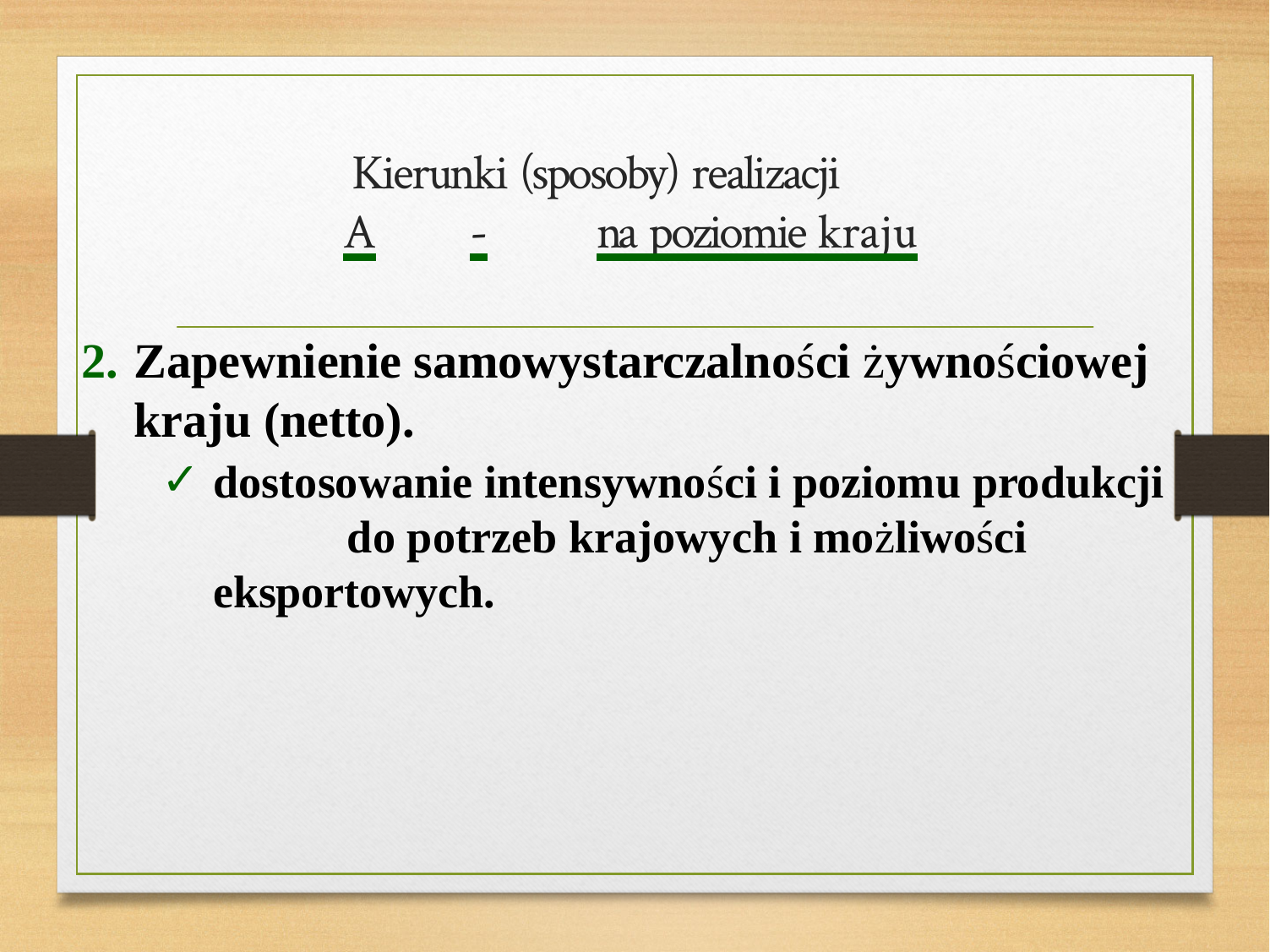

# Kierunki (sposoby) realizacji A	-	na poziomie kraju
Zapewnienie samowystarczalności żywnościowej kraju (netto).
dostosowanie intensywności i poziomu produkcji 	do potrzeb krajowych i możliwości eksportowych.